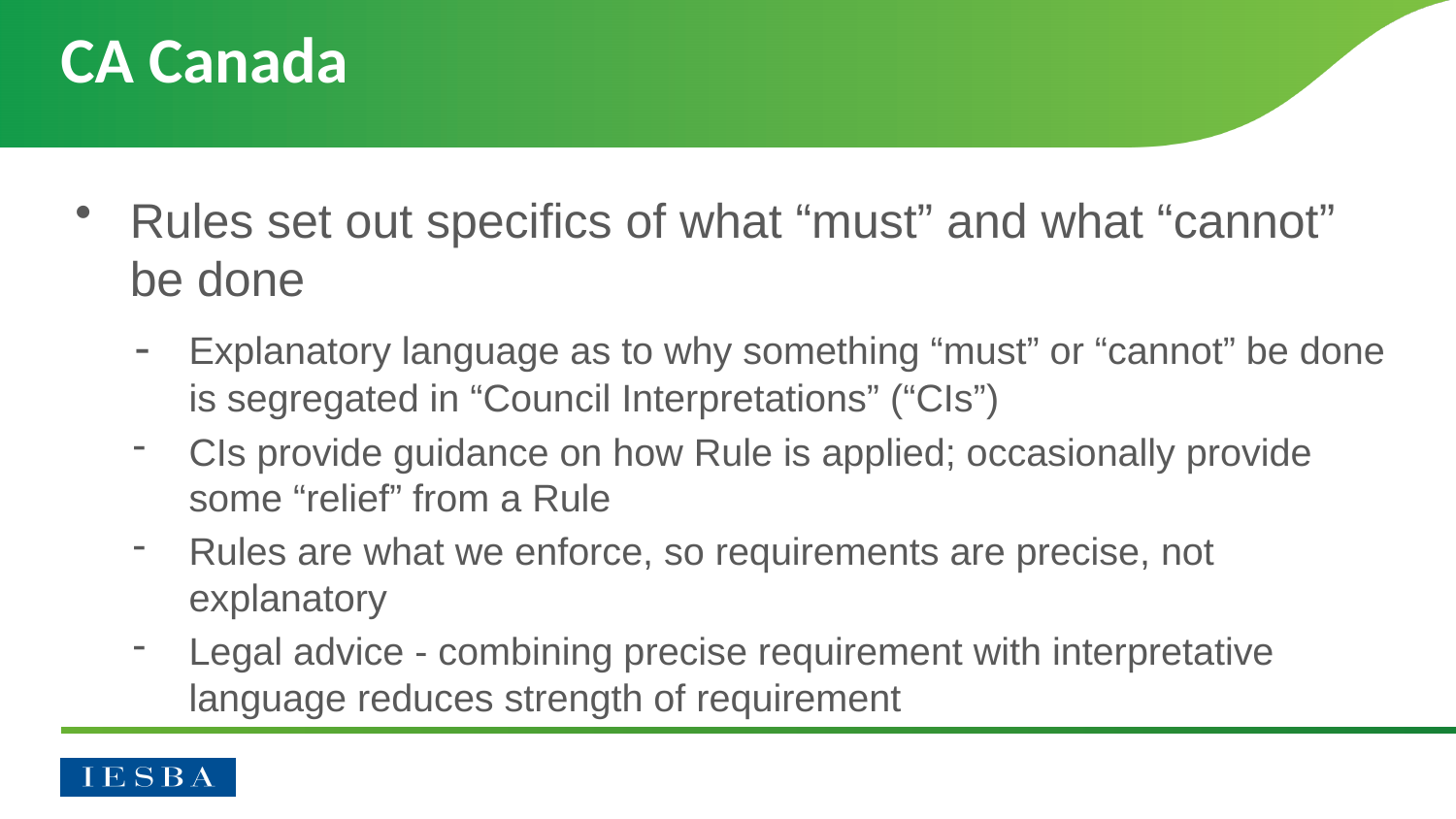

CA Canada
Rules set out specifics of what “must” and what “cannot” be done
-	Explanatory language as to why something “must” or “cannot” be done is segregated in “Council Interpretations” (“CIs”)
CIs provide guidance on how Rule is applied; occasionally provide some “relief” from a Rule
Rules are what we enforce, so requirements are precise, not explanatory
Legal advice - combining precise requirement with interpretative language reduces strength of requirement